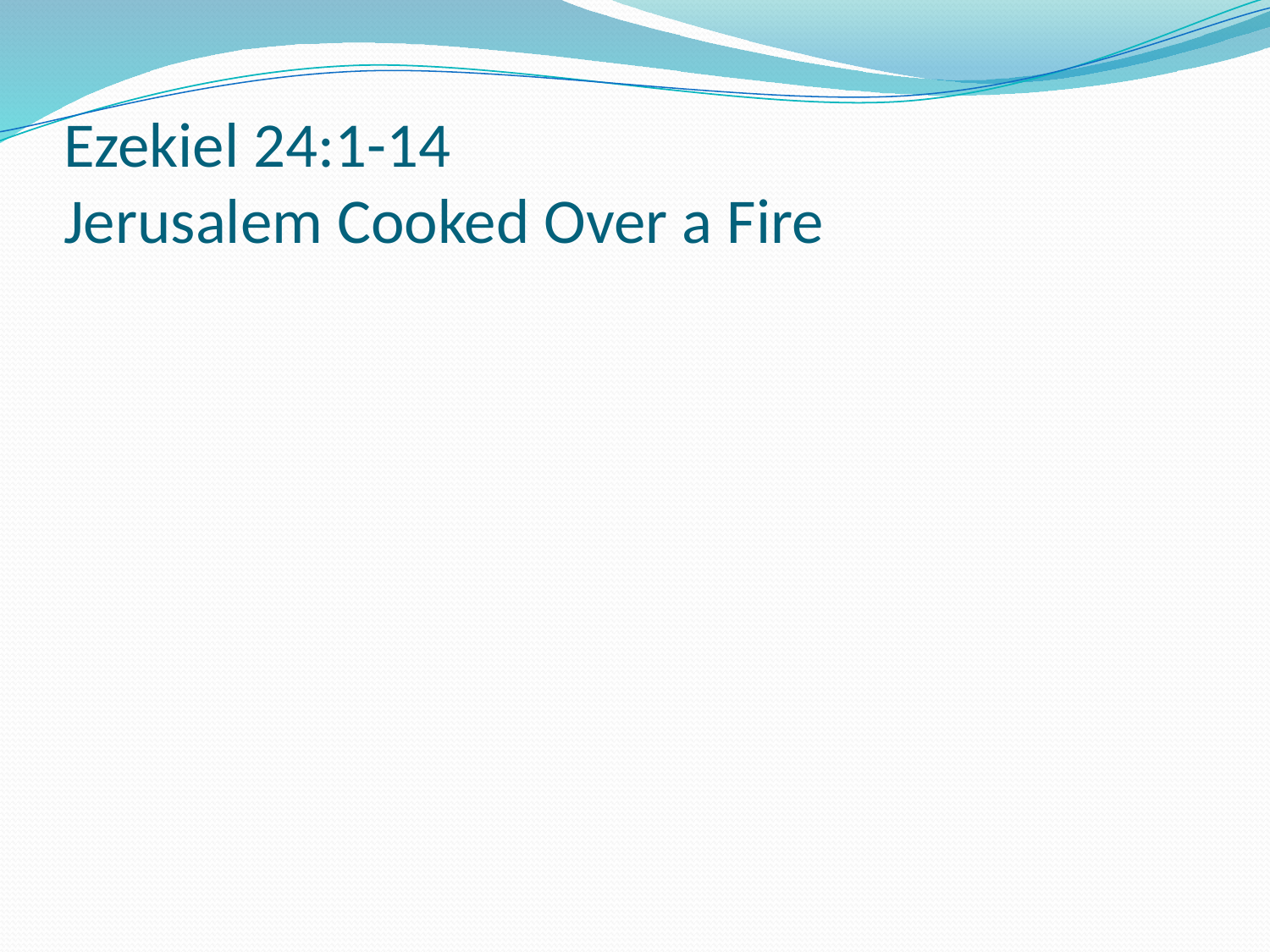

# Ezekiel 24:1-14 Jerusalem Cooked Over a Fire